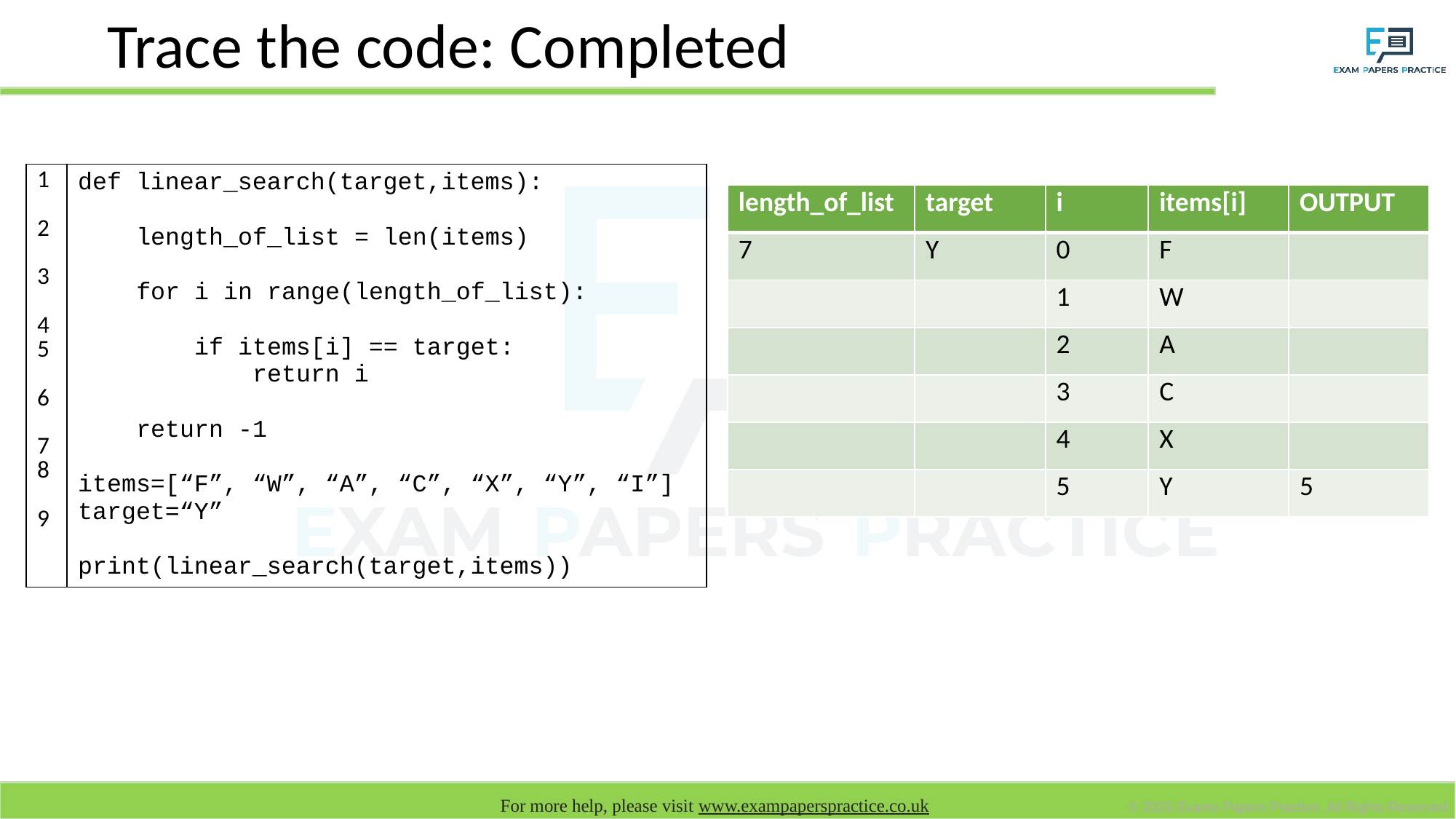

# Trace the code: Completed
| 1 2 3 4 5 6 7 8 9 | def linear\_search(target,items): length\_of\_list = len(items) for i in range(length\_of\_list): if items[i] == target: return i return -1 items=[“F”, “W”, “A”, “C”, “X”, “Y”, “I”] target=“Y” print(linear\_search(target,items)) |
| --- | --- |
| length\_of\_list | target | i | items[i] | OUTPUT |
| --- | --- | --- | --- | --- |
| 7 | Y | 0 | F |  |
|  |  | 1 | W |  |
|  |  | 2 | A |  |
|  |  | 3 | C |  |
|  |  | 4 | X |  |
|  |  | 5 | Y | 5 |